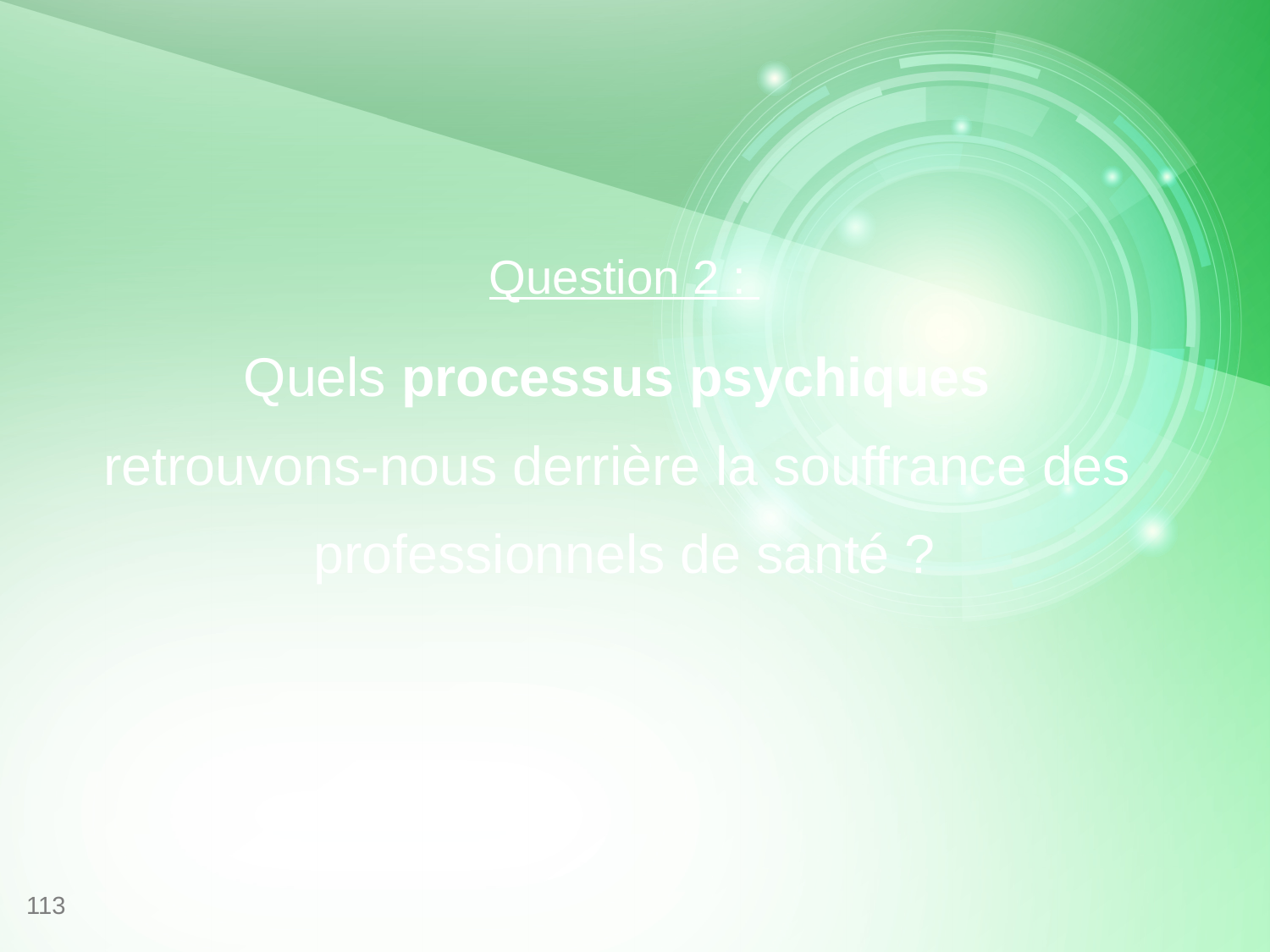

# Question 2 : Quels processus psychiques retrouvons-nous derrière la souffrance des professionnels de santé ?
113